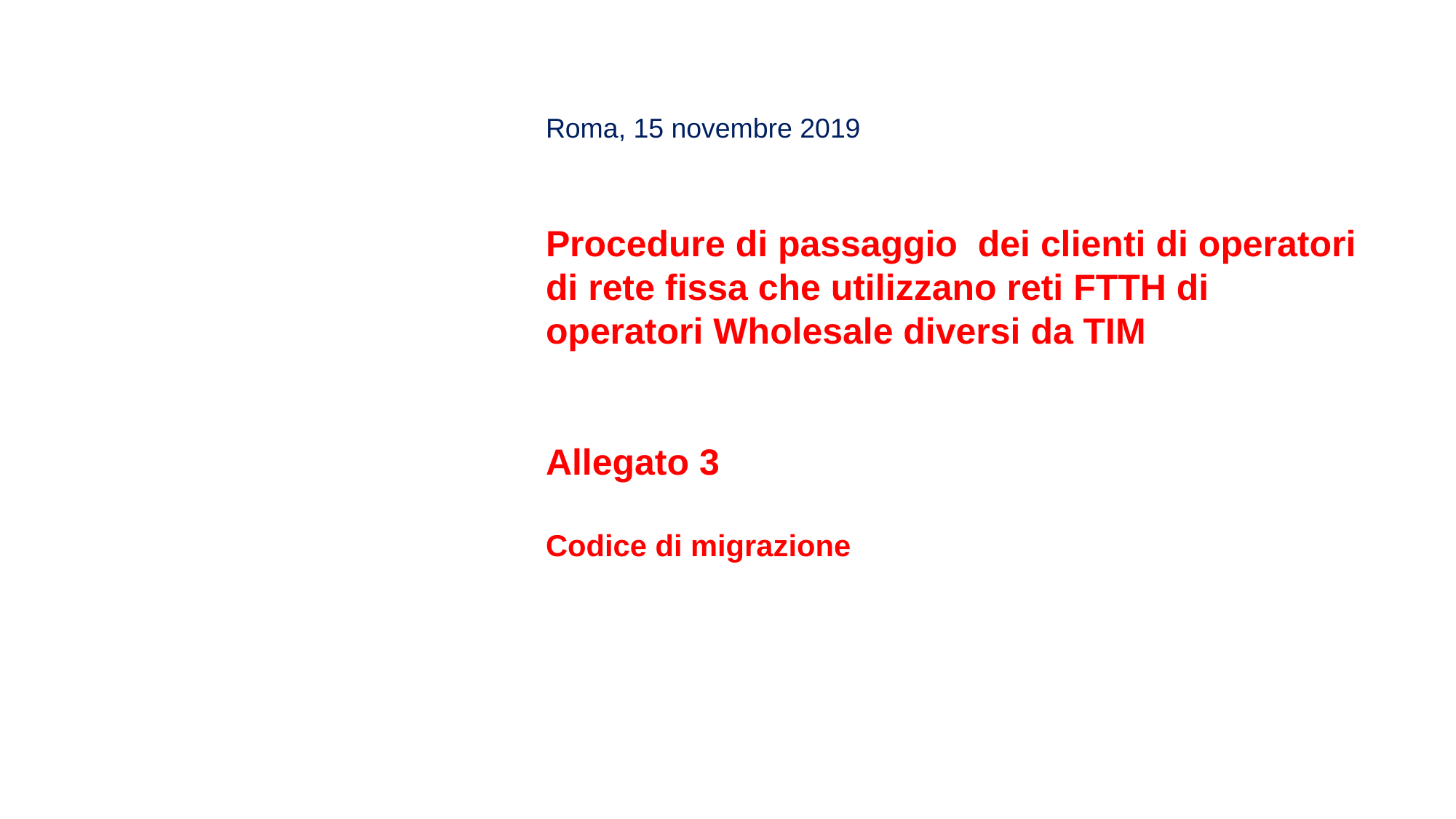

# Roma, 15 novembre 2019 Procedure di passaggio  dei clienti di operatori di rete fissa che utilizzano reti FTTH di operatori Wholesale diversi da TIM Allegato 3 Codice di migrazione